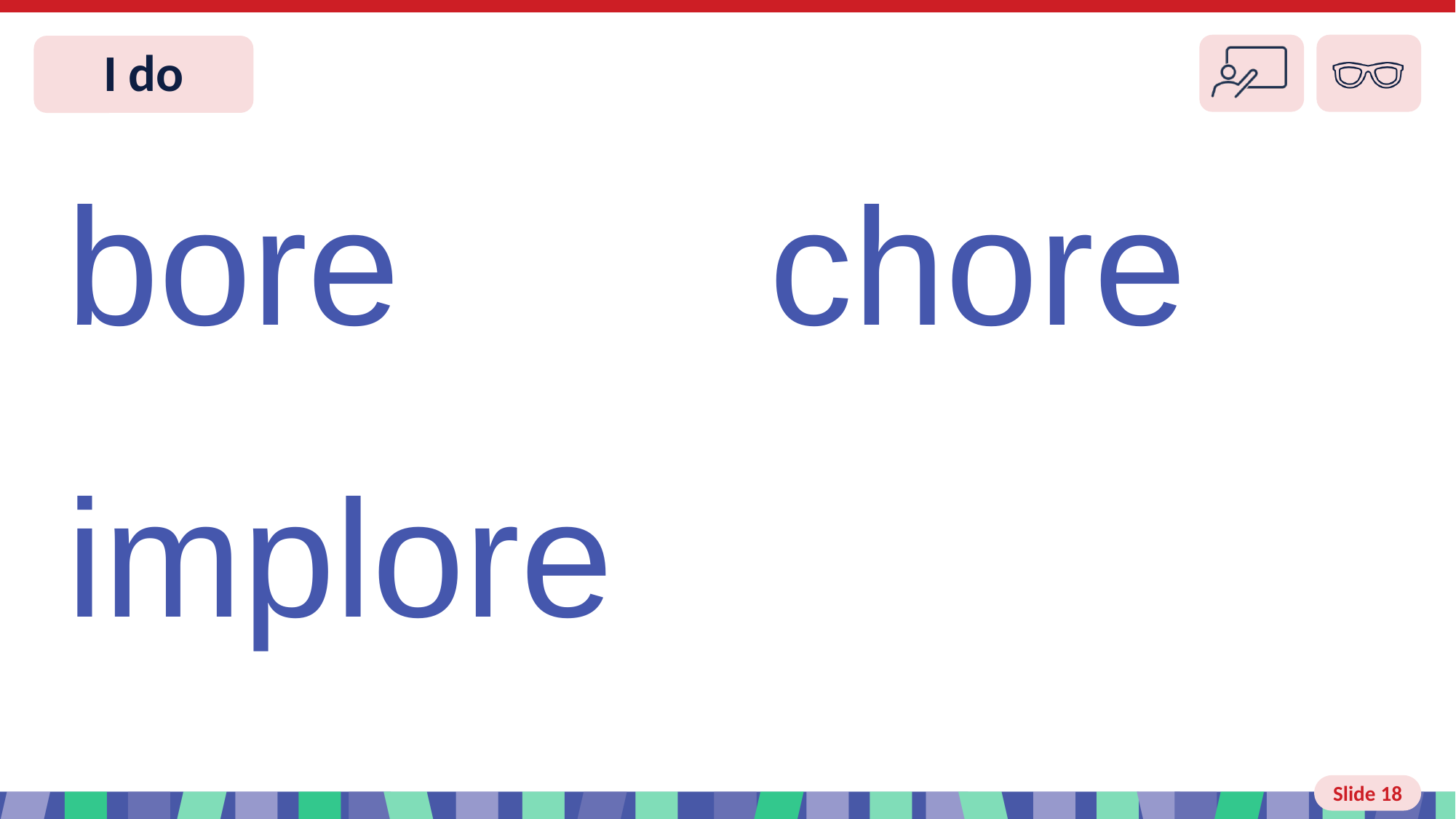

Slide 18 I do
bore        chore
implore